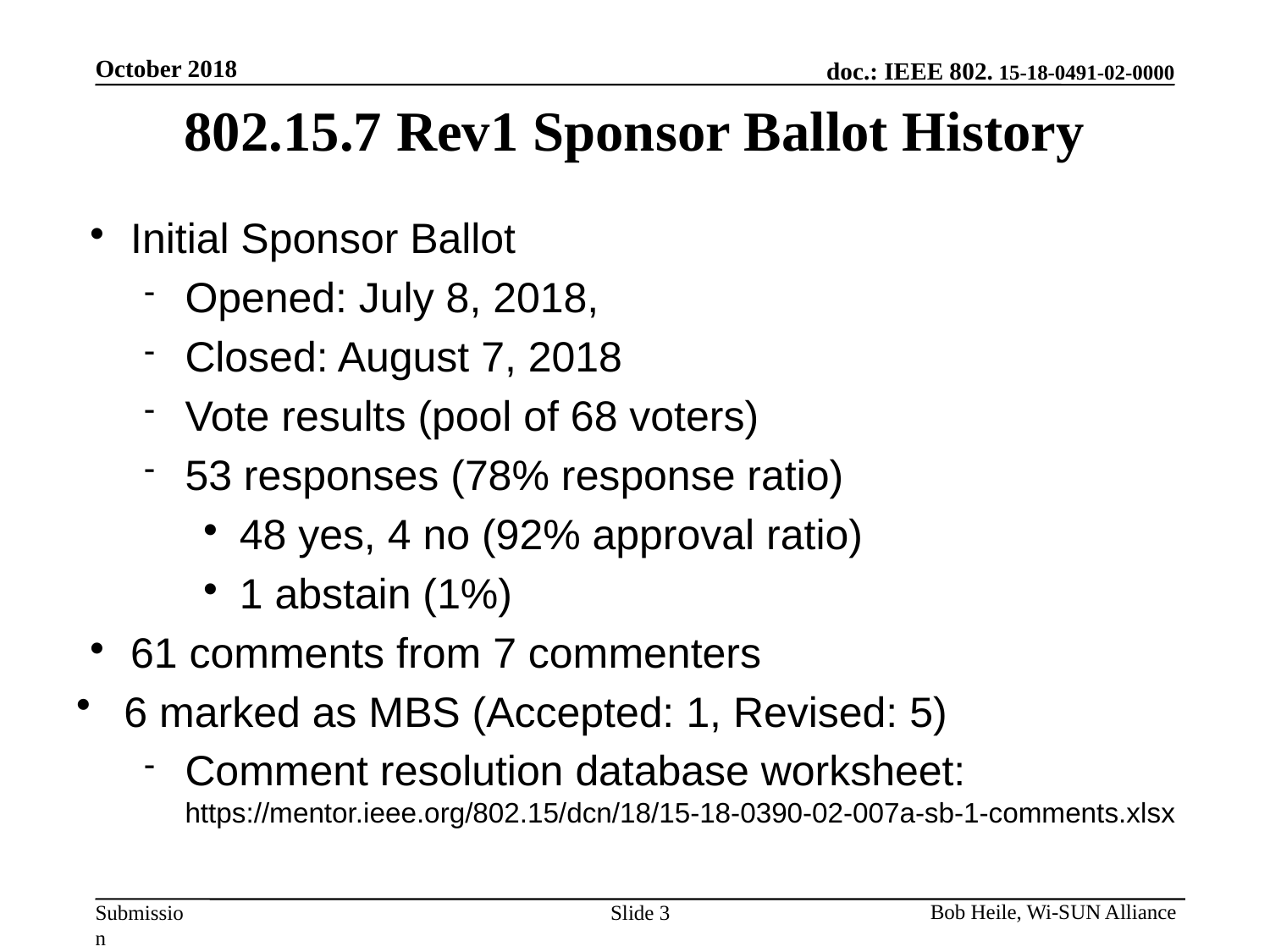

October 2018
802.15.7 Rev1 Sponsor Ballot History
Initial Sponsor Ballot
Opened: July 8, 2018,
Closed: August 7, 2018
Vote results (pool of 68 voters)
53 responses (78% response ratio)
48 yes, 4 no (92% approval ratio)
1 abstain (1%)
61 comments from 7 commenters
6 marked as MBS (Accepted: 1, Revised: 5)
Comment resolution database worksheet: https://mentor.ieee.org/802.15/dcn/18/15-18-0390-02-007a-sb-1-comments.xlsx
Slide 3
Bob Heile, Wi-SUN Alliance